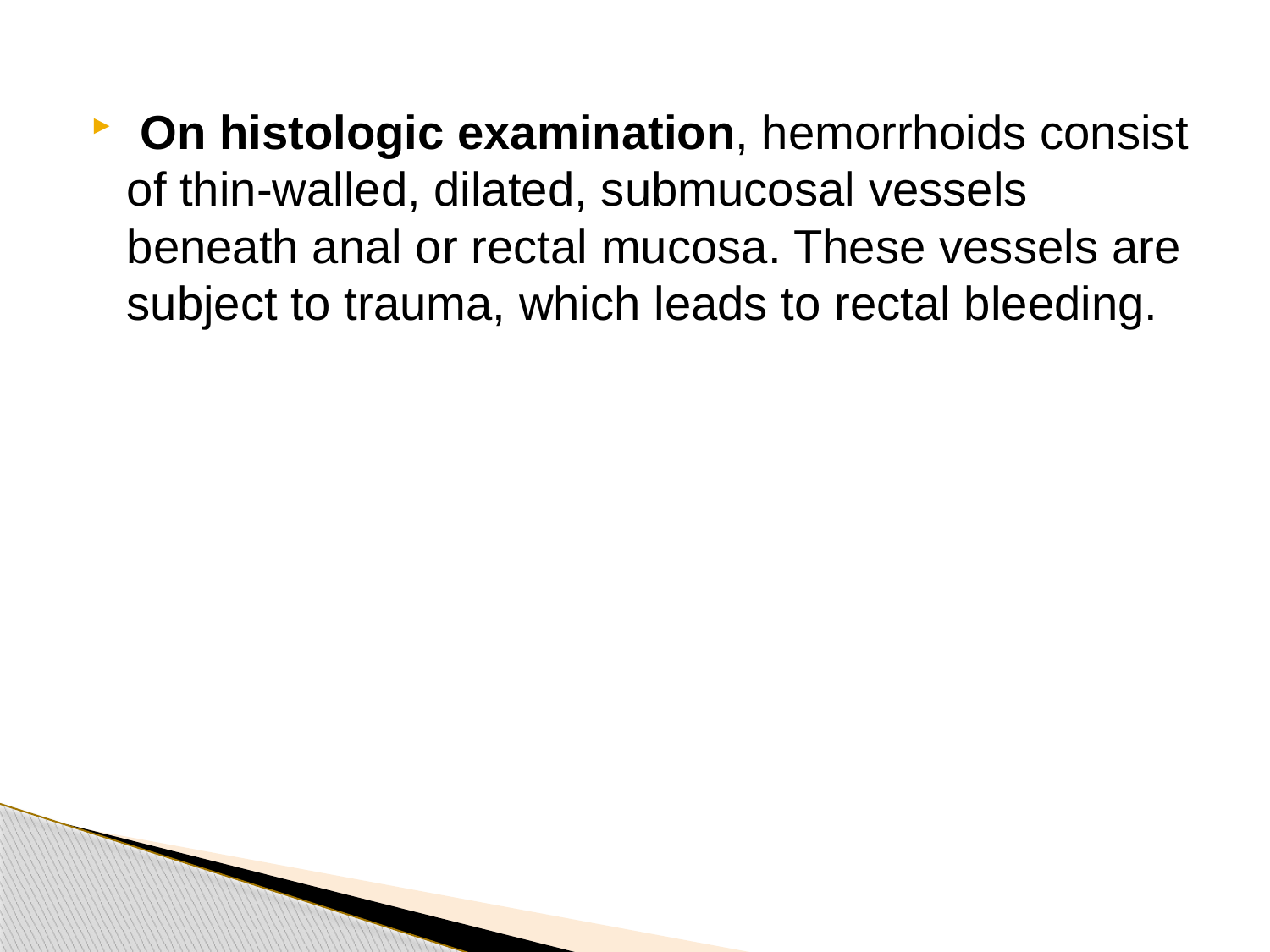

On histologic examination, hemorrhoids consist of thin-walled, dilated, submucosal vessels beneath anal or rectal mucosa. These vessels are subject to trauma, which leads to rectal bleeding.